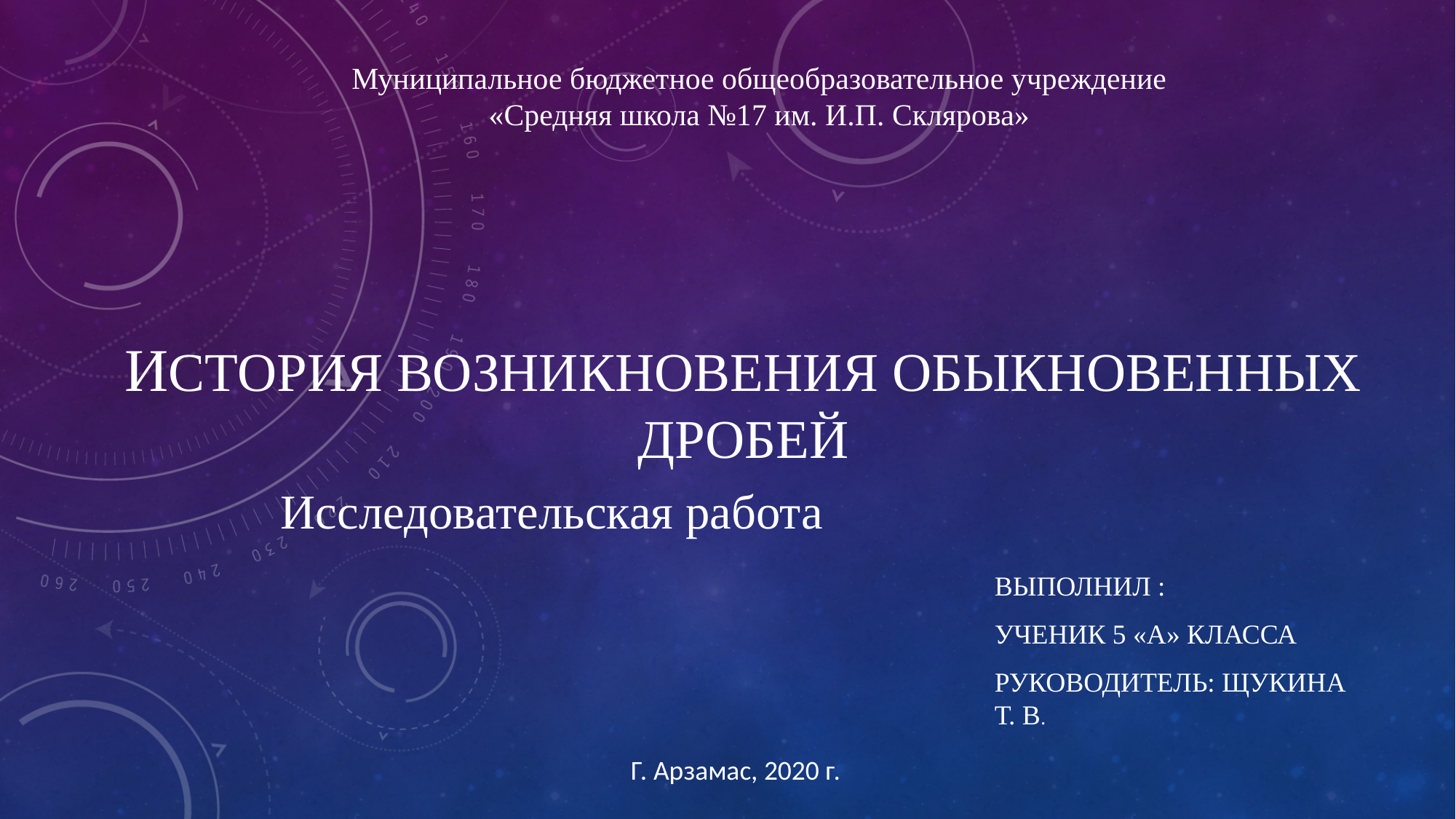

Муниципальное бюджетное общеобразовательное учреждение
«Средняя школа №17 им. И.П. Склярова»
# История возникновения обыкновенных дробей
Исследовательская работа
Выполнил :
Ученик 5 «а» класса
Руководитель: Щукина Т. В.
Г. Арзамас, 2020 г.